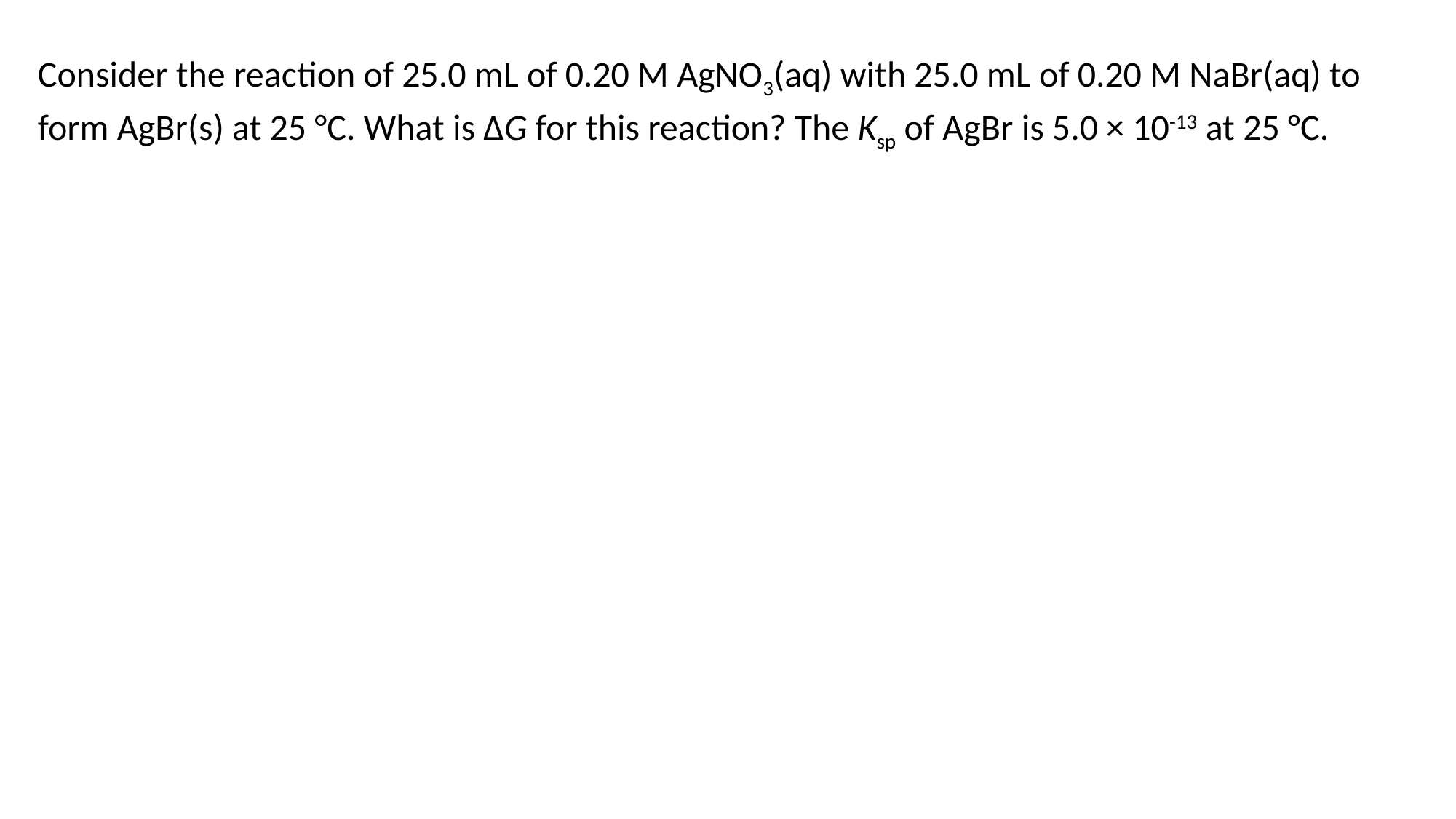

Consider the reaction of 25.0 mL of 0.20 M AgNO3(aq) with 25.0 mL of 0.20 M NaBr(aq) to form AgBr(s) at 25 °C. What is ΔG for this reaction? The Ksp of AgBr is 5.0 × 10-13 at 25 °C.